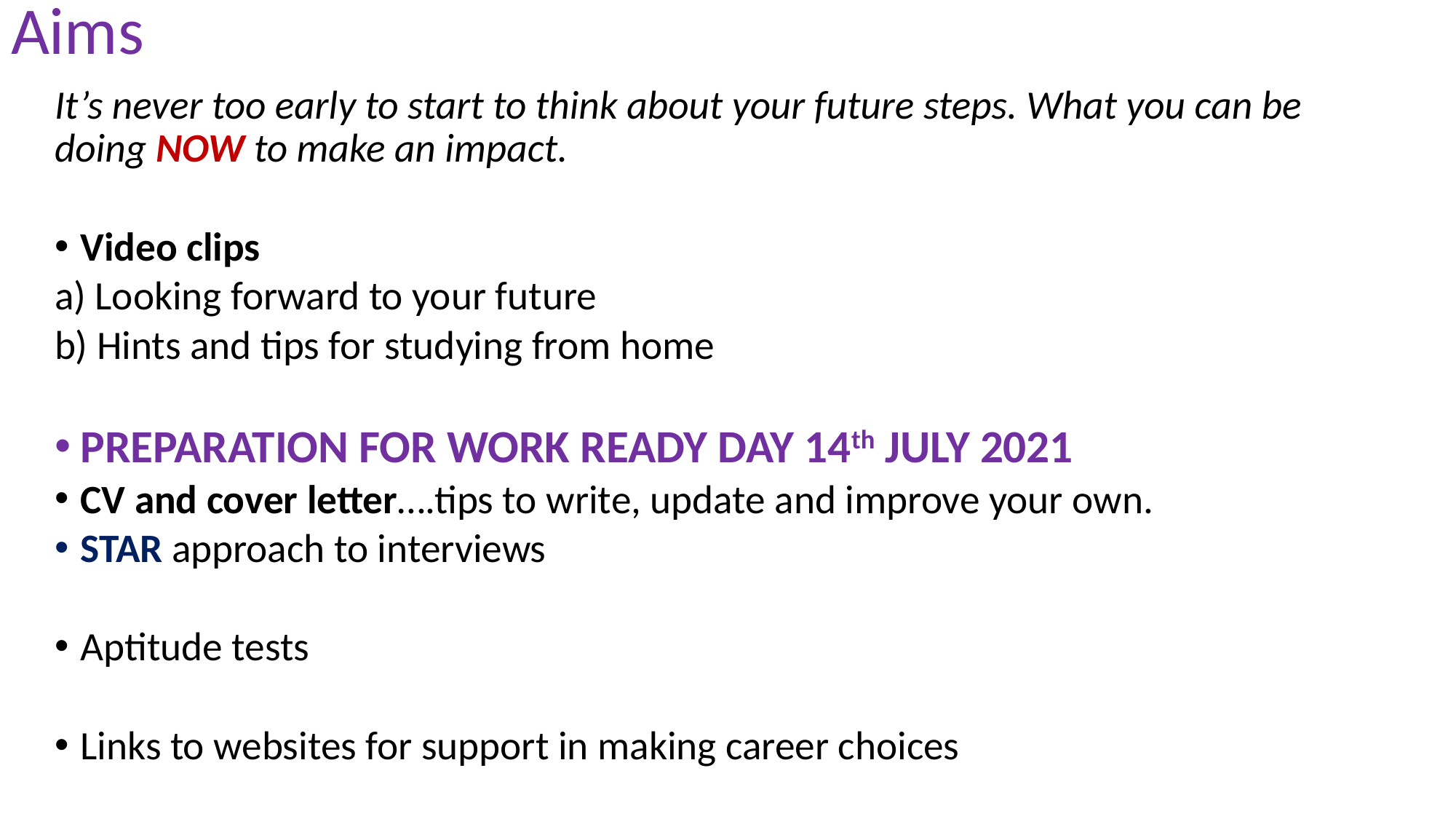

# Aims
It’s never too early to start to think about your future steps. What you can be doing NOW to make an impact.

Video clips
a) Looking forward to your future
b) Hints and tips for studying from home

PREPARATION FOR WORK READY DAY 14th JULY 2021
CV and cover letter….tips to write, update and improve your own.
STAR approach to interviews

Aptitude tests

Links to websites for support in making career choices